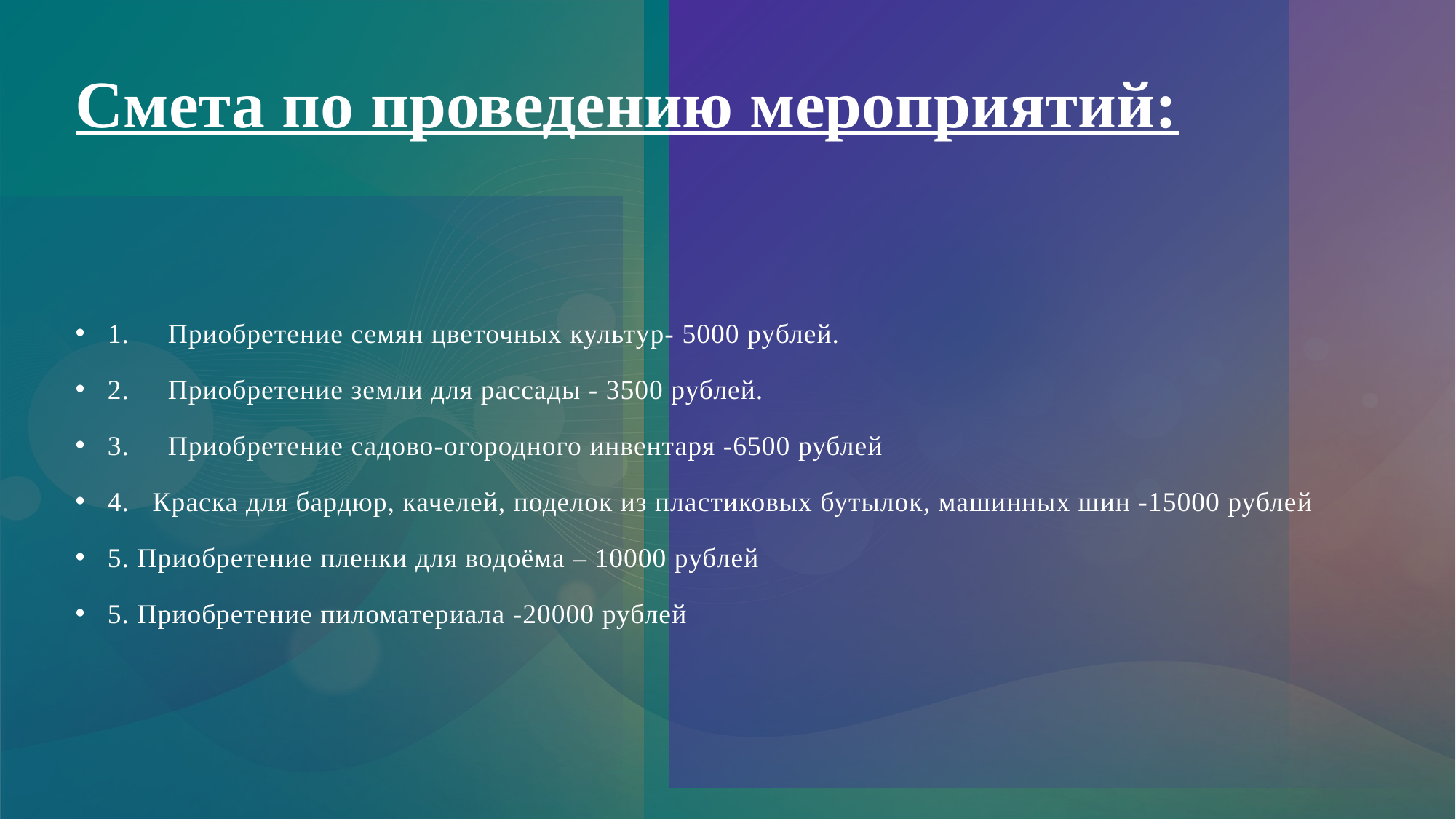

# Смета по проведению мероприятий:

1.     Приобретение семян цветочных культур- 5000 рублей.
2.     Приобретение земли для рассады - 3500 рублей.
3.     Приобретение садово-огородного инвентаря -6500 рублей
4.   Краска для бардюр, качелей, поделок из пластиковых бутылок, машинных шин -15000 рублей
5. Приобретение пленки для водоёма – 10000 рублей
5. Приобретение пиломатериала -20000 рублей